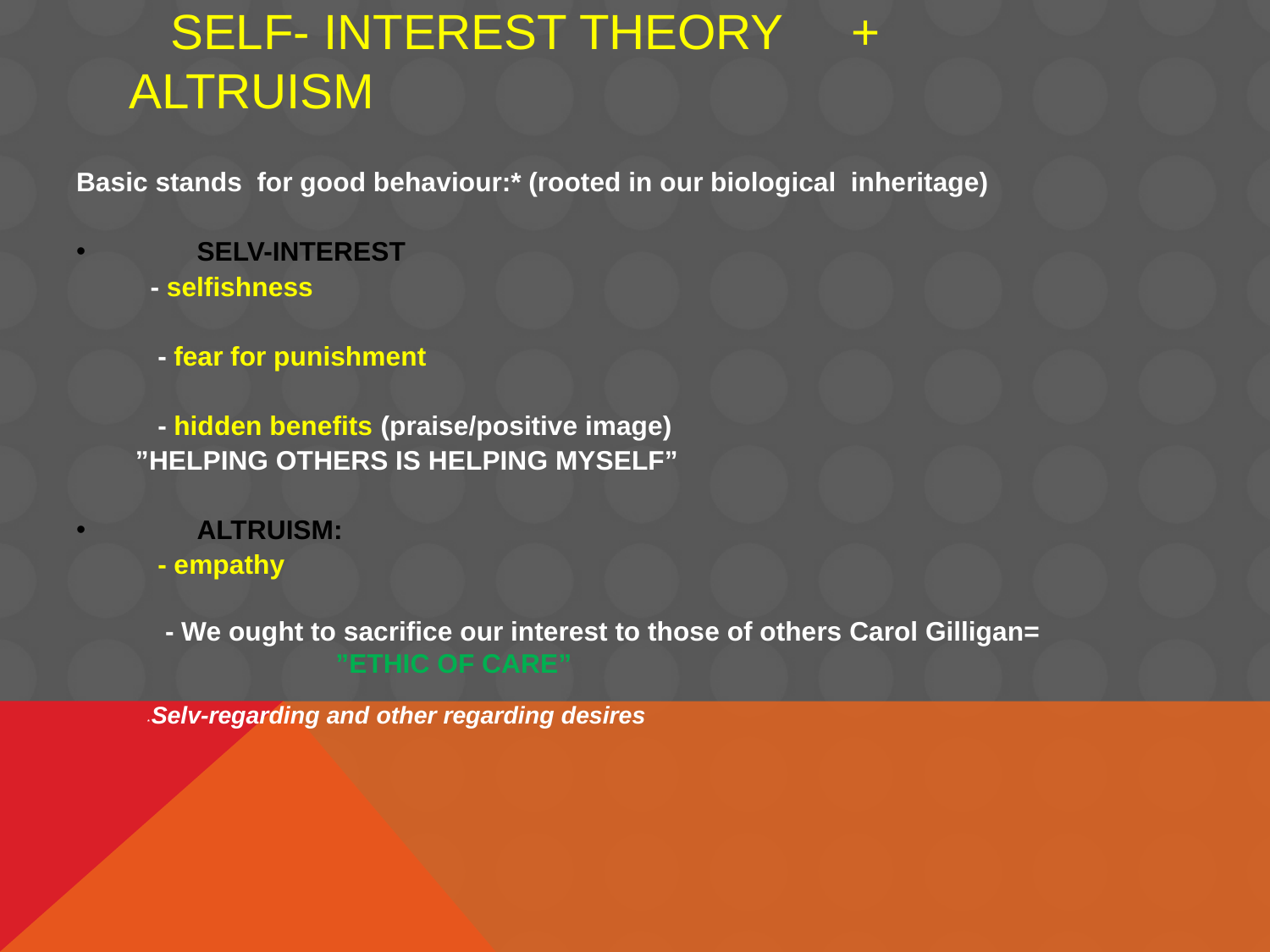

# SELF- INTEREST theory     +       ALTRUISM
Basic stands  for good behaviour:* (rooted in our biological  inheritage)

SELV-INTEREST
          - selfishness

           - fear for punishment

           - hidden benefits (praise/positive image)
        ”HELPING OTHERS IS HELPING MYSELF”

ALTRUISM:
           - empathy
            - We ought to sacrifice our interest to those of others Carol Gilligan=                                                        ”ETHIC OF CARE”

                                          * Selv-regarding and other regarding desires